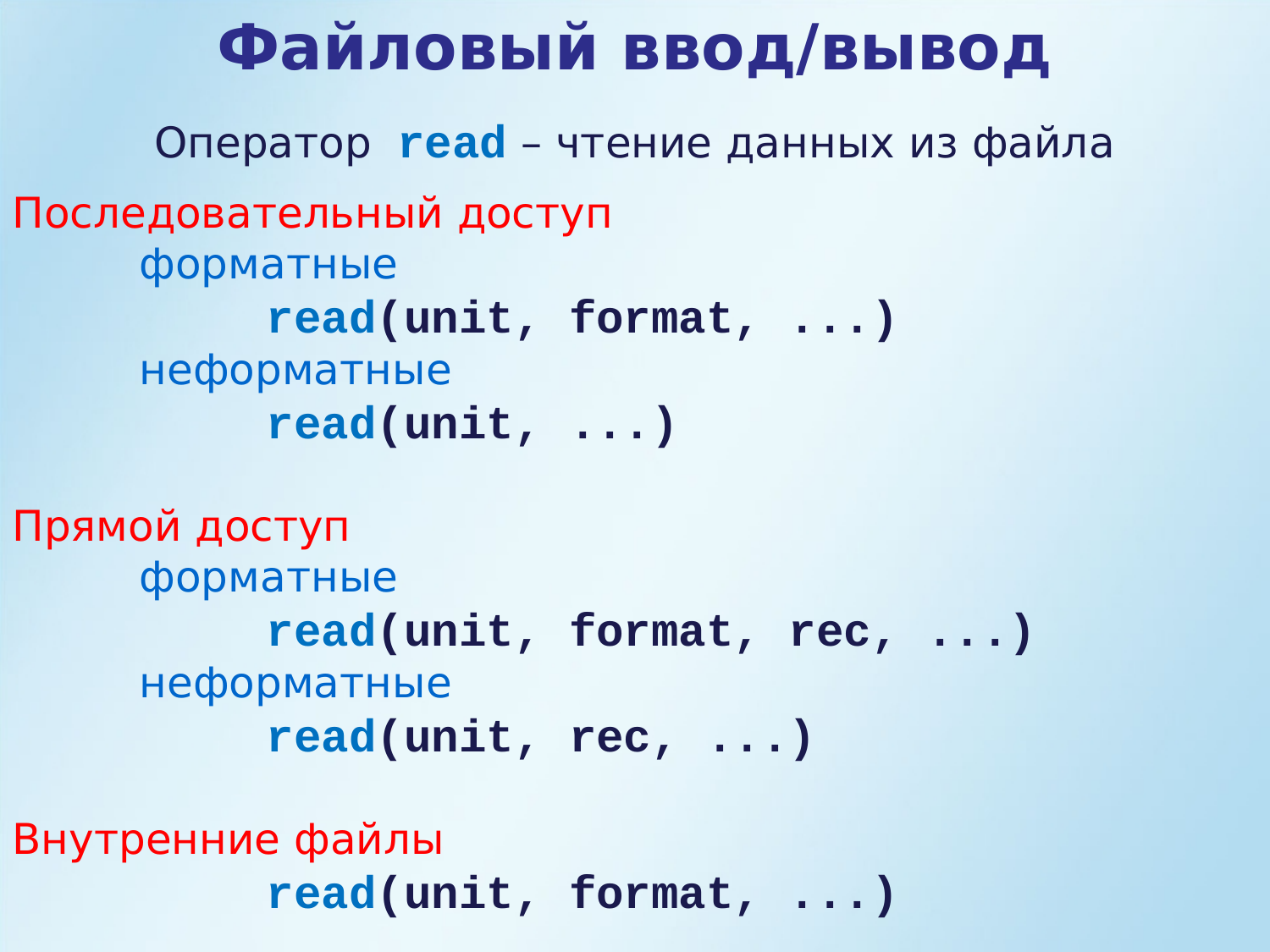

Файловый ввод/вывод
Оператор read – чтение данных из файла
Последовательный доступ
	форматные
		read(unit, format, ...)
	неформатные
		read(unit, ...)

Прямой доступ
	форматные
		read(unit, format, rec, ...)
	неформатные
		read(unit, rec, ...)

Внутренние файлы
		read(unit, format, ...)